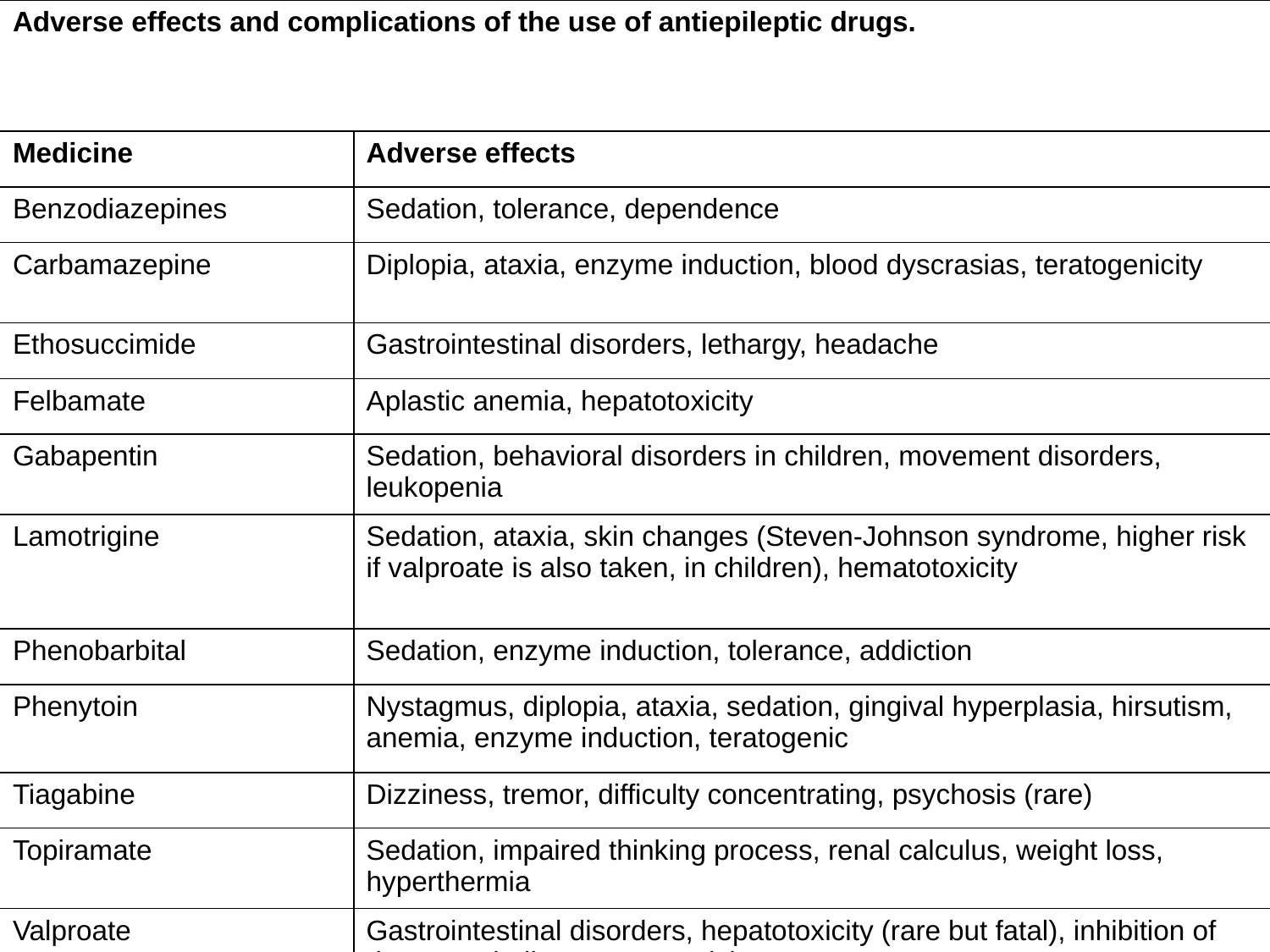

| Adverse effects and complications of the use of antiepileptic drugs. |  |
| --- | --- |
| Medicine | Adverse effects |
| Benzodiazepines | Sedation, tolerance, dependence |
| Carbamazepine | Diplopia, ataxia, enzyme induction, blood dyscrasias, teratogenicity |
| Ethosuccimide | Gastrointestinal disorders, lethargy, headache |
| Felbamate | Aplastic anemia, hepatotoxicity |
| Gabapentin | Sedation, behavioral disorders in children, movement disorders, leukopenia |
| Lamotrigine | Sedation, ataxia, skin changes (Steven-Johnson syndrome, higher risk if valproate is also taken, in children), hematotoxicity |
| Phenobarbital | Sedation, enzyme induction, tolerance, addiction |
| Phenytoin | Nystagmus, diplopia, ataxia, sedation, gingival hyperplasia, hirsutism, anemia, enzyme induction, teratogenic |
| Tiagabine | Dizziness, tremor, difficulty concentrating, psychosis (rare) |
| Topiramate | Sedation, impaired thinking process, renal calculus, weight loss, hyperthermia |
| Valproate | Gastrointestinal disorders, hepatotoxicity (rare but fatal), inhibition of drug metabolism, teratogenicity |
| Vigabatrin | Sedation, weight gain, agitation, confusion, psychosis, visual field defects after long-term use |